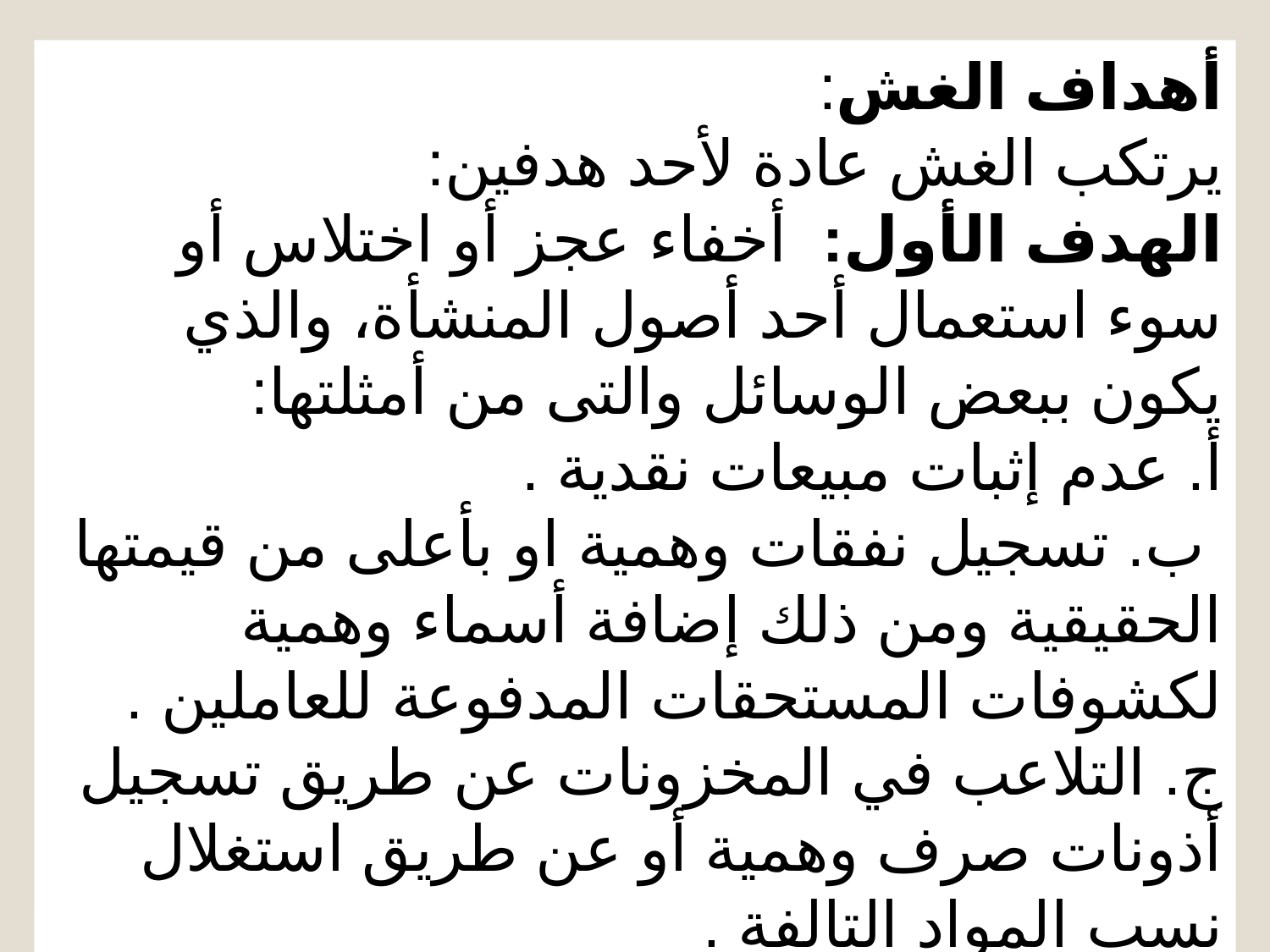

أهداف الغش:
يرتكب الغش عادة لأحد هدفين:
الهدف الأول:  أخفاء عجز أو اختلاس أو سوء استعمال أحد أصول المنشأة، والذي يكون ببعض الوسائل والتى من أمثلتها:
أ. عدم إثبات مبيعات نقدية .
 ب. تسجيل نفقات وهمية او بأعلى من قيمتها الحقيقية ومن ذلك إضافة أسماء وهمية لكشوفات المستحقات المدفوعة للعاملين .
ج. التلاعب في المخزونات عن طريق تسجيل أذونات صرف وهمية أو عن طريق استغلال نسب المواد التالفة .